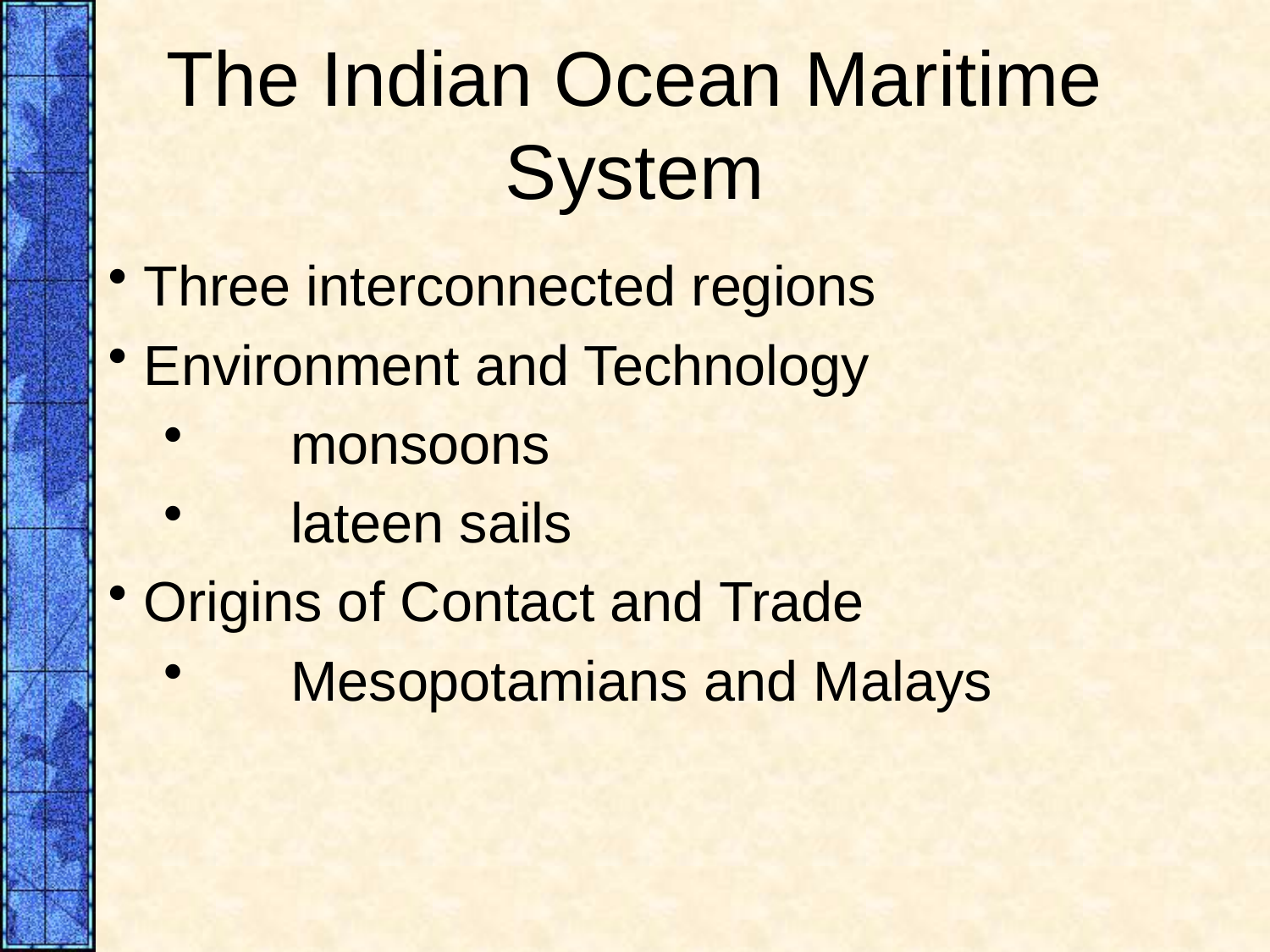

# The Indian Ocean Maritime System
 Three interconnected regions
 Environment and Technology
	monsoons
	lateen sails
 Origins of Contact and Trade
	Mesopotamians and Malays